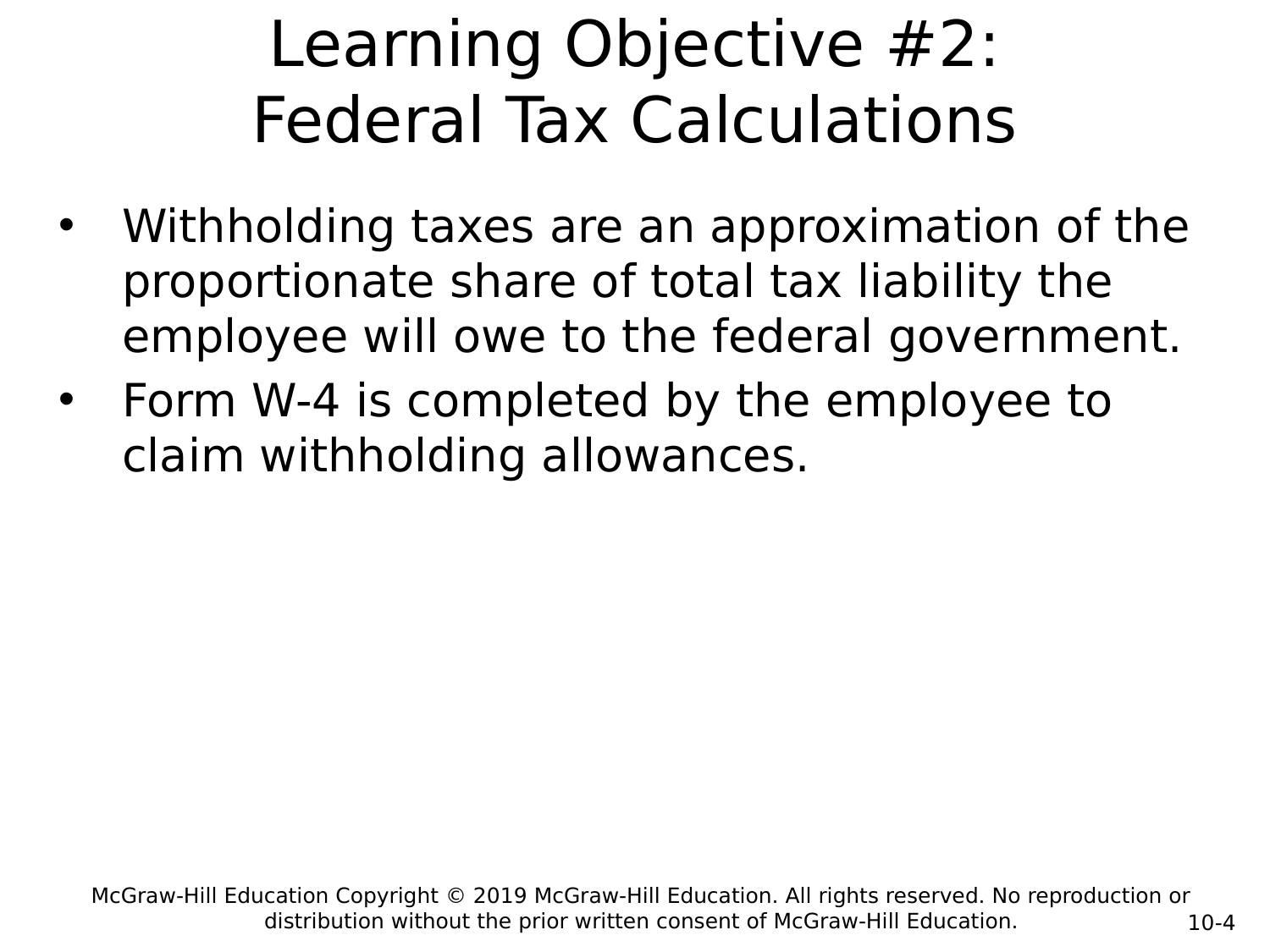

# Learning Objective #2: Federal Tax Calculations
Withholding taxes are an approximation of the proportionate share of total tax liability the employee will owe to the federal government.
Form W-4 is completed by the employee to claim withholding allowances.
McGraw-Hill Education Copyright © 2019 McGraw-Hill Education. All rights reserved. No reproduction or distribution without the prior written consent of McGraw-Hill Education.
10-4